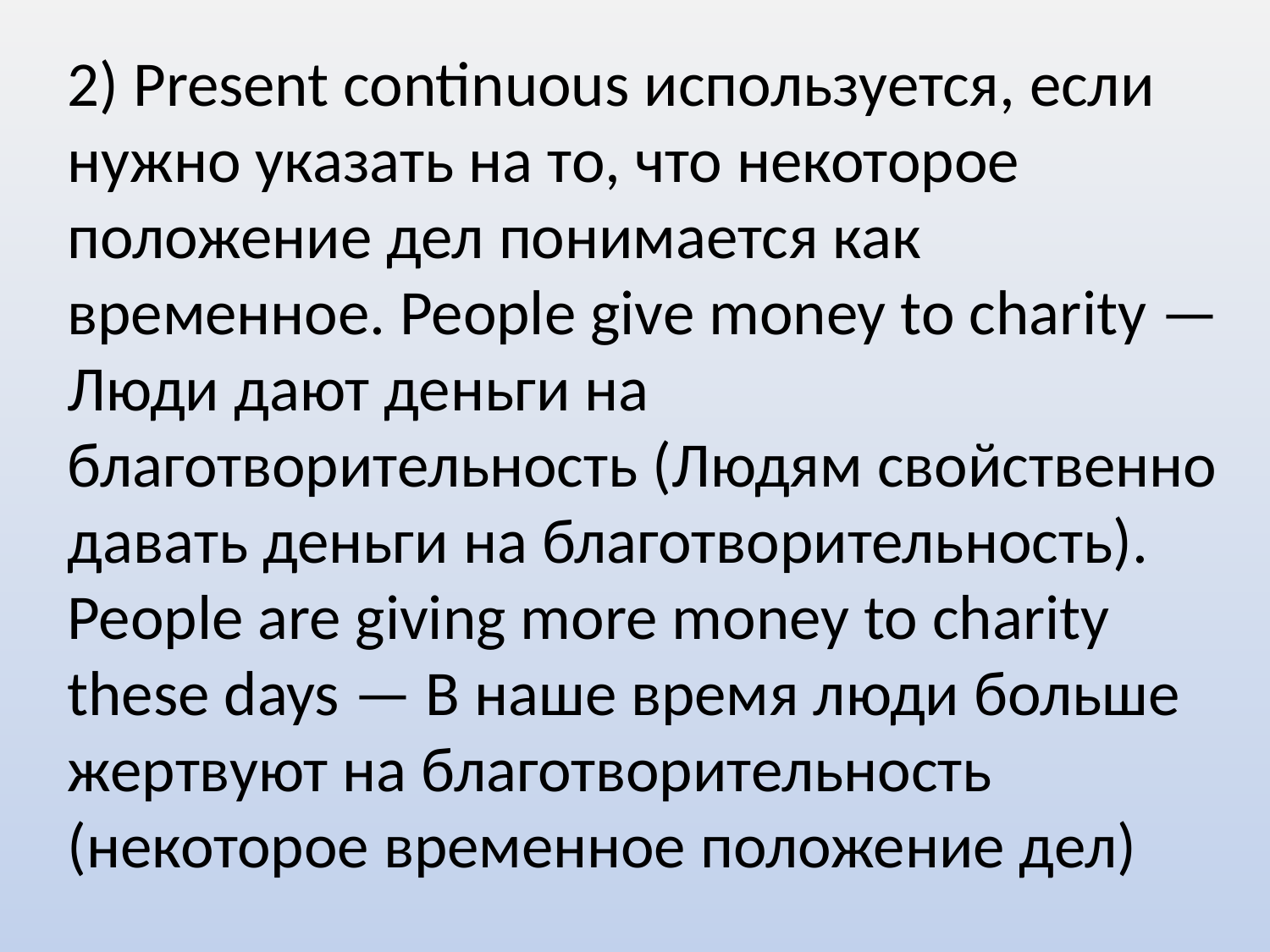

2) Present continuous используется, если нужно указать на то, что некоторое положение дел понимается как временное. People give money to charity — Люди дают деньги на благотворительность (Людям свойственно давать деньги на благотворительность).
People are giving more money to charity these days — В наше время люди больше жертвуют на благотворительность (некоторое временное положение дел)